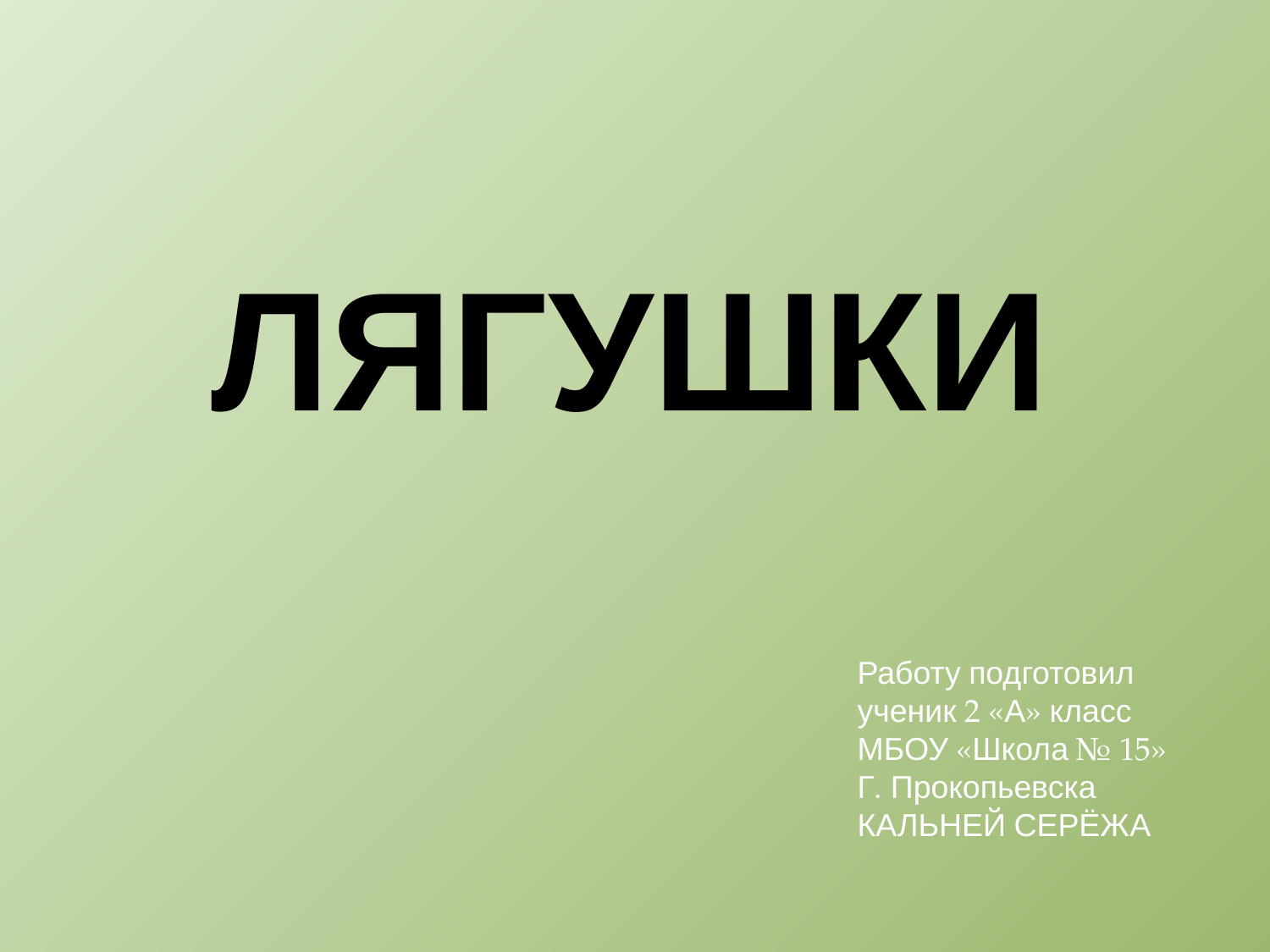

# лЯгушки
Работу подготовил
ученик 2 «А» класс
МБОУ «Школа № 15»
Г. Прокопьевска
КАЛЬНЕЙ СЕРЁЖА